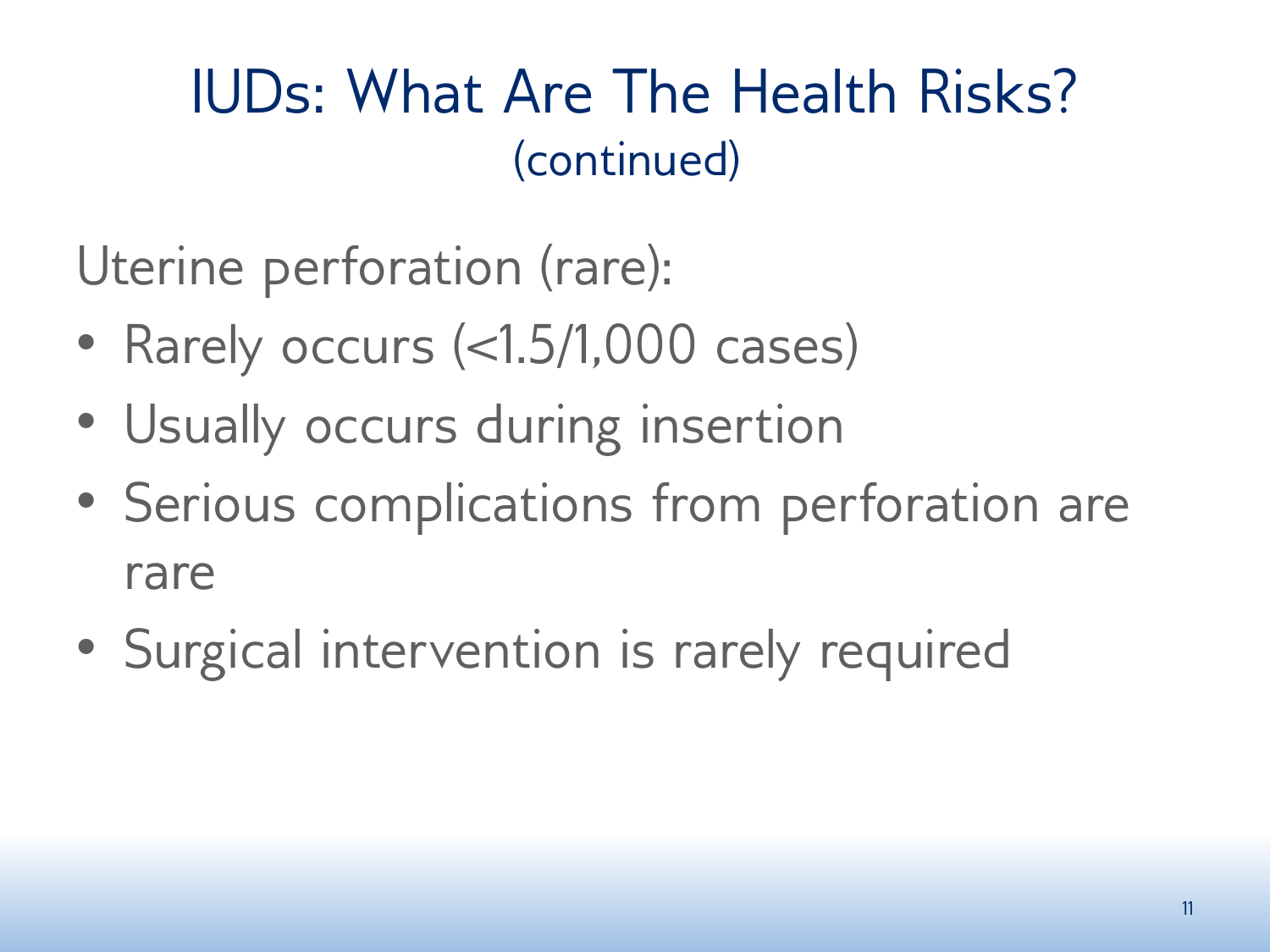

# IUDs: What Are The Health Risks? (continued)
Uterine perforation (rare):
Rarely occurs (<1.5/1,000 cases)
Usually occurs during insertion
Serious complications from perforation are rare
Surgical intervention is rarely required
11